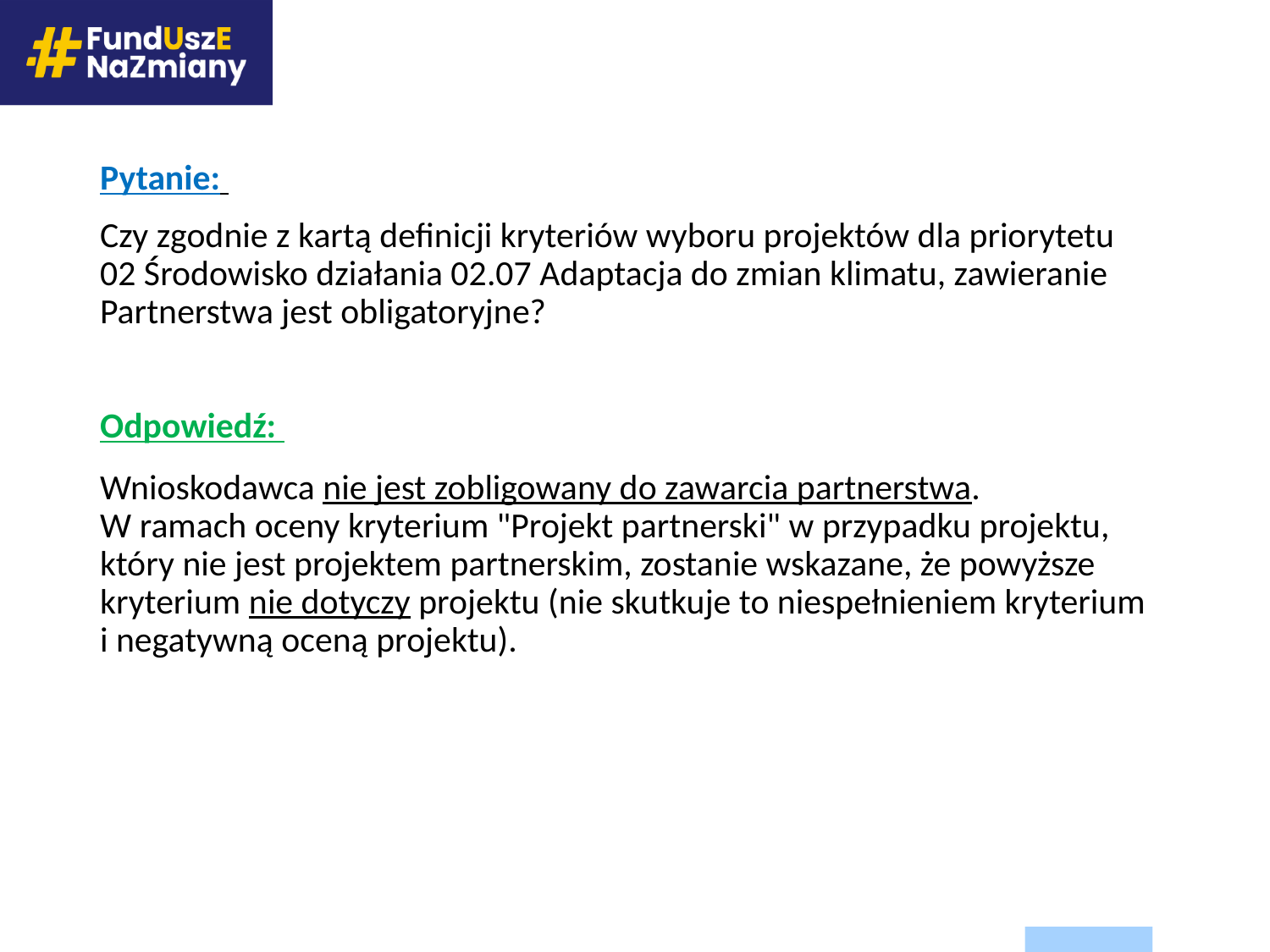

# Pytanie: a Czy zgodnie z kartą definicji kryteriów wyboru projektów dla priorytetu 02 Środowisko działania 02.07 Adaptacja do zmian klimatu, zawieranie Partnerstwa jest obligatoryjne?

Odpowiedź:

Wnioskodawca nie jest zobligowany do zawarcia partnerstwa.
W ramach oceny kryterium "Projekt partnerski" w przypadku projektu, który nie jest projektem partnerskim, zostanie wskazane, że powyższe kryterium nie dotyczy projektu (nie skutkuje to niespełnieniem kryterium
i negatywną oceną projektu).